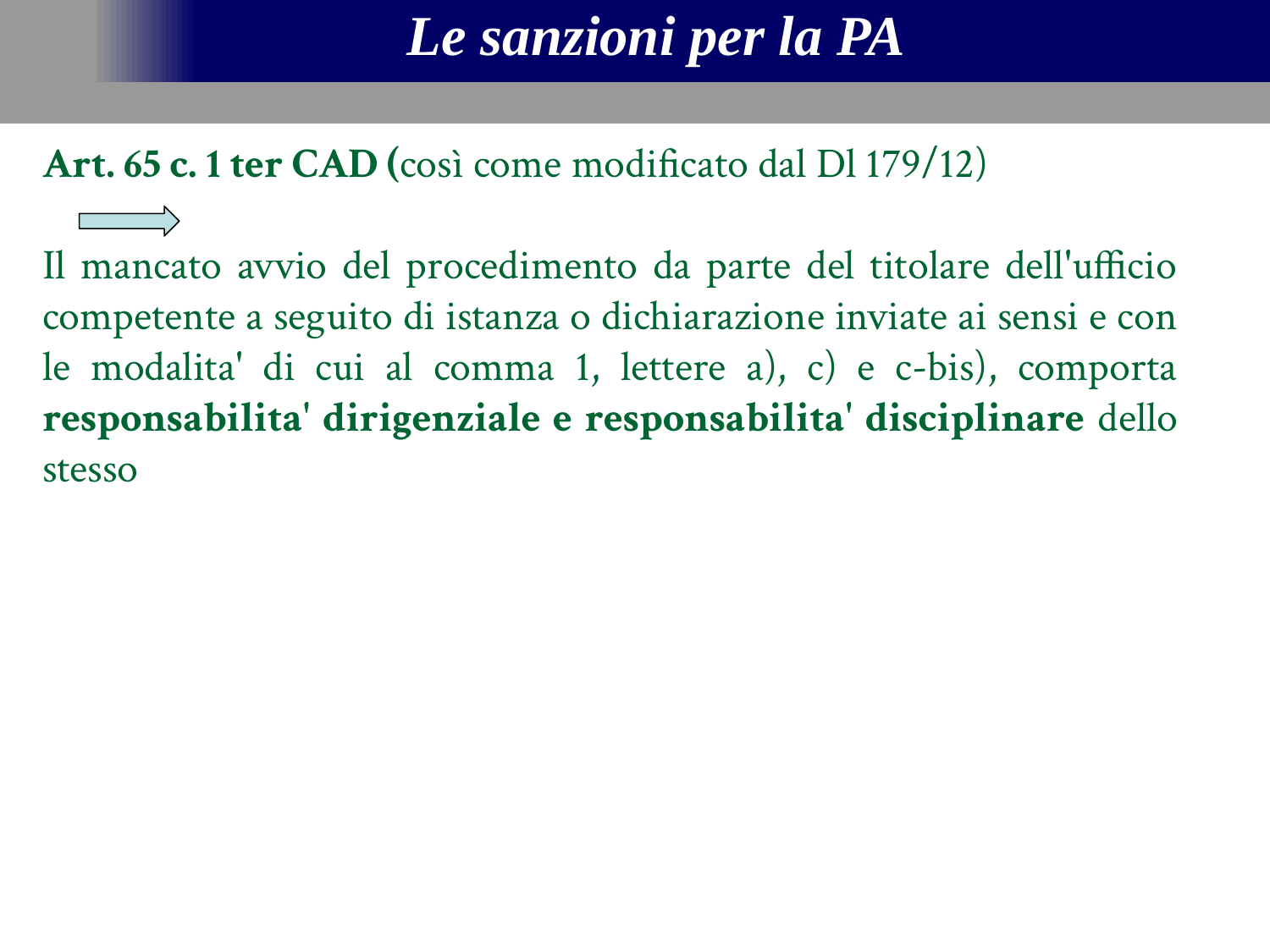

Le sanzioni per la PA
Art. 65 c. 1 ter CAD (così come modificato dal Dl 179/12)

Il mancato avvio del procedimento da parte del titolare dell'ufficio competente a seguito di istanza o dichiarazione inviate ai sensi e con le modalita' di cui al comma 1, lettere a), c) e c-bis), comporta responsabilita' dirigenziale e responsabilita' disciplinare dello stesso